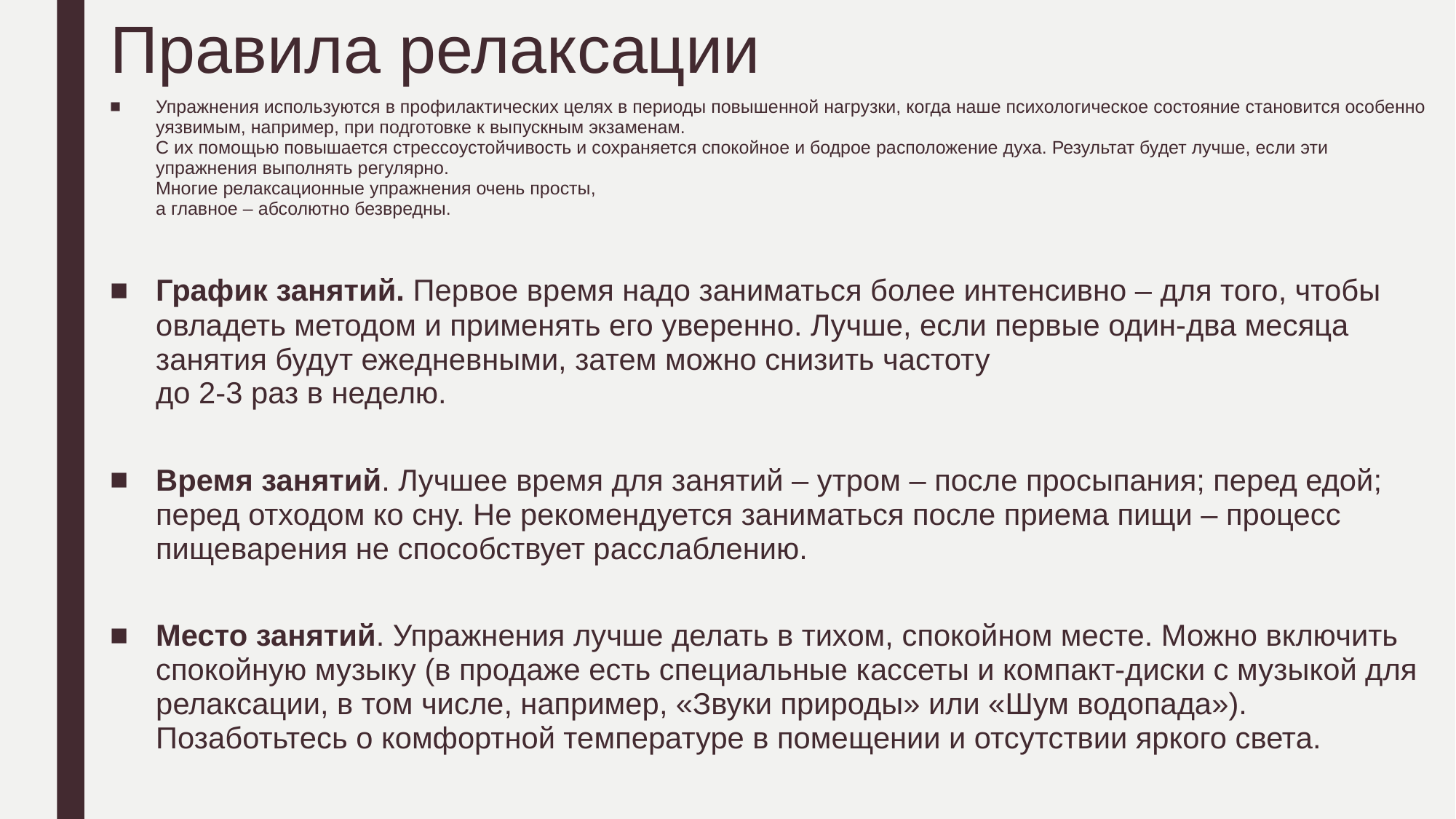

# Правила релаксации
Упражнения используются в профилактических целях в периоды повышенной нагрузки, когда наше психологическое состояние становится особенно уязвимым, например, при подготовке к выпускным экзаменам.
С их помощью повышается стрессоустойчивость и сохраняется спокойное и бодрое расположение духа. Результат будет лучше, если эти упражнения выполнять регулярно.
Многие релаксационные упражнения очень просты,
а главное – абсолютно безвредны.
График занятий. Первое время надо заниматься более интенсивно – для того, чтобы овладеть методом и применять его уверенно. Лучше, если первые один-два месяца занятия будут ежедневными, затем можно снизить частоту
до 2-3 раз в неделю.
Время занятий. Лучшее время для занятий – утром – после просыпания; перед едой; перед отходом ко сну. Не рекомендуется заниматься после приема пищи – процесс пищеварения не способствует расслаблению.
Место занятий. Упражнения лучше делать в тихом, спокойном месте. Можно включить спокойную музыку (в продаже есть специальные кассеты и компакт-диски с музыкой для релаксации, в том числе, например, «Звуки природы» или «Шум водопада»). Позаботьтесь о комфортной температуре в помещении и отсутствии яркого света.